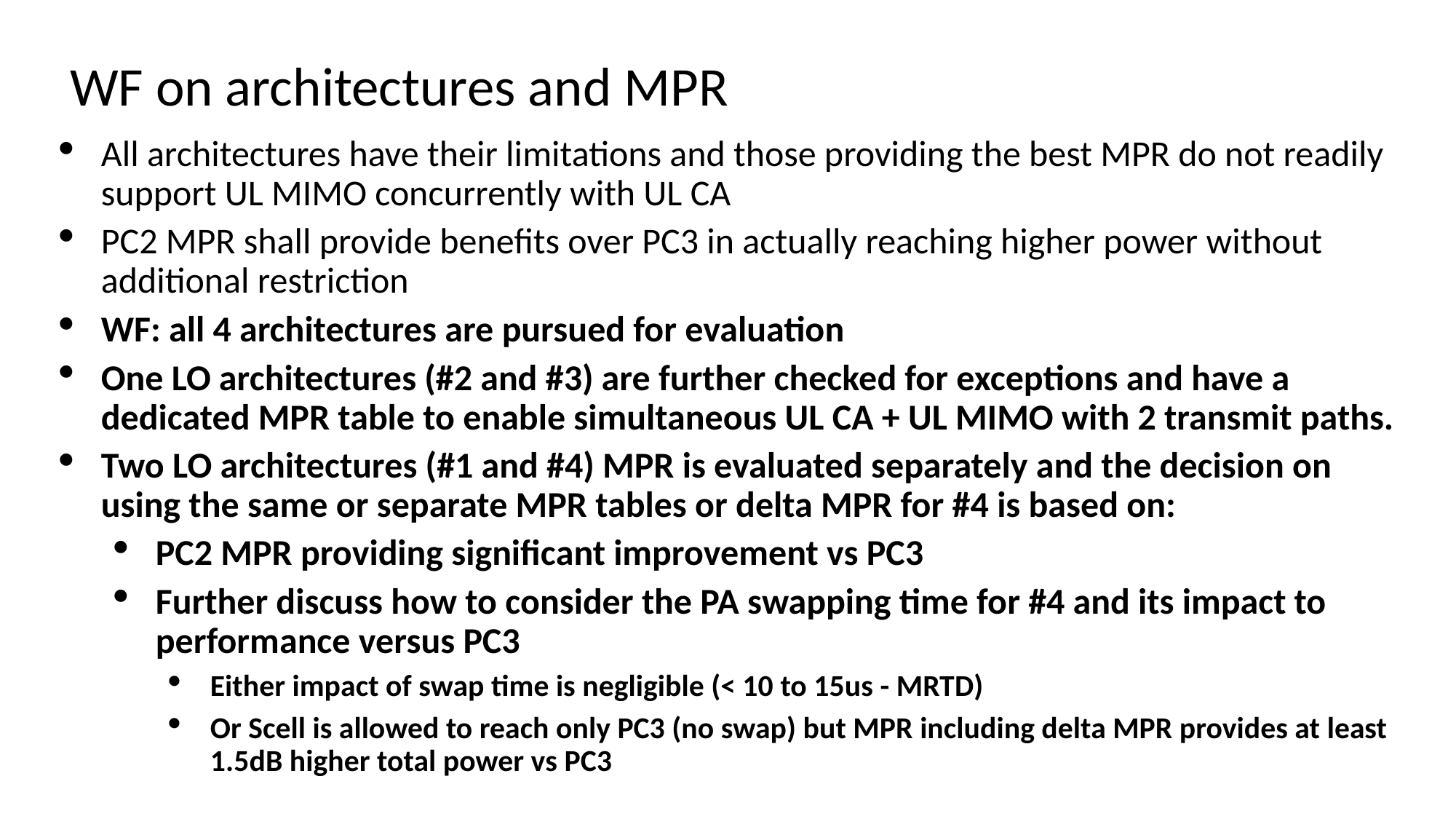

# WF on architectures and MPR
All architectures have their limitations and those providing the best MPR do not readily support UL MIMO concurrently with UL CA
PC2 MPR shall provide benefits over PC3 in actually reaching higher power without additional restriction
WF: all 4 architectures are pursued for evaluation
One LO architectures (#2 and #3) are further checked for exceptions and have a dedicated MPR table to enable simultaneous UL CA + UL MIMO with 2 transmit paths.
Two LO architectures (#1 and #4) MPR is evaluated separately and the decision on using the same or separate MPR tables or delta MPR for #4 is based on:
PC2 MPR providing significant improvement vs PC3
Further discuss how to consider the PA swapping time for #4 and its impact to performance versus PC3
Either impact of swap time is negligible (< 10 to 15us - MRTD)
Or Scell is allowed to reach only PC3 (no swap) but MPR including delta MPR provides at least 1.5dB higher total power vs PC3